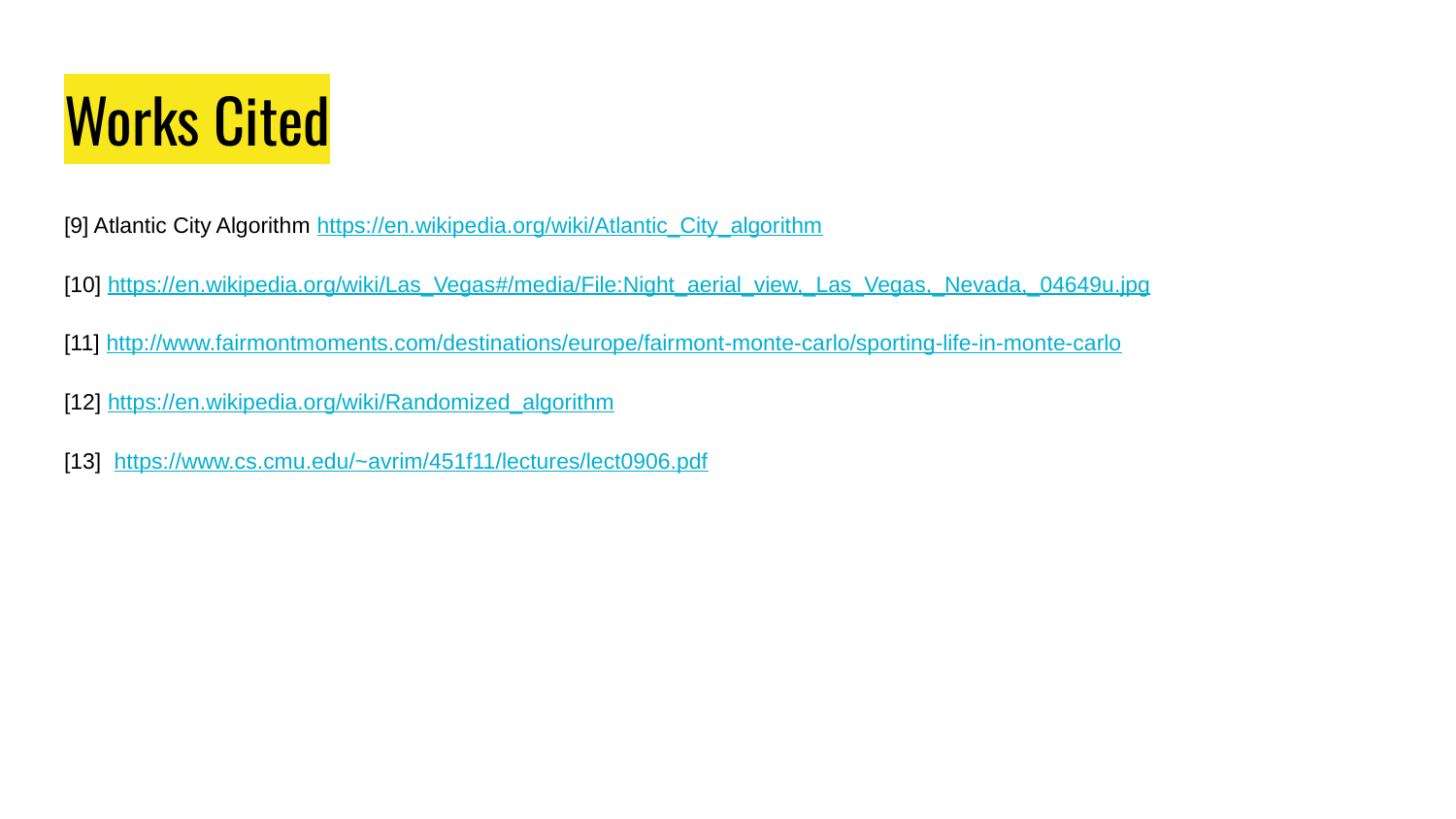

# Works Cited
[9] Atlantic City Algorithm https://en.wikipedia.org/wiki/Atlantic_City_algorithm
[10] https://en.wikipedia.org/wiki/Las_Vegas#/media/File:Night_aerial_view,_Las_Vegas,_Nevada,_04649u.jpg
[11] http://www.fairmontmoments.com/destinations/europe/fairmont-monte-carlo/sporting-life-in-monte-carlo
[12] https://en.wikipedia.org/wiki/Randomized_algorithm
[13]  https://www.cs.cmu.edu/~avrim/451f11/lectures/lect0906.pdf